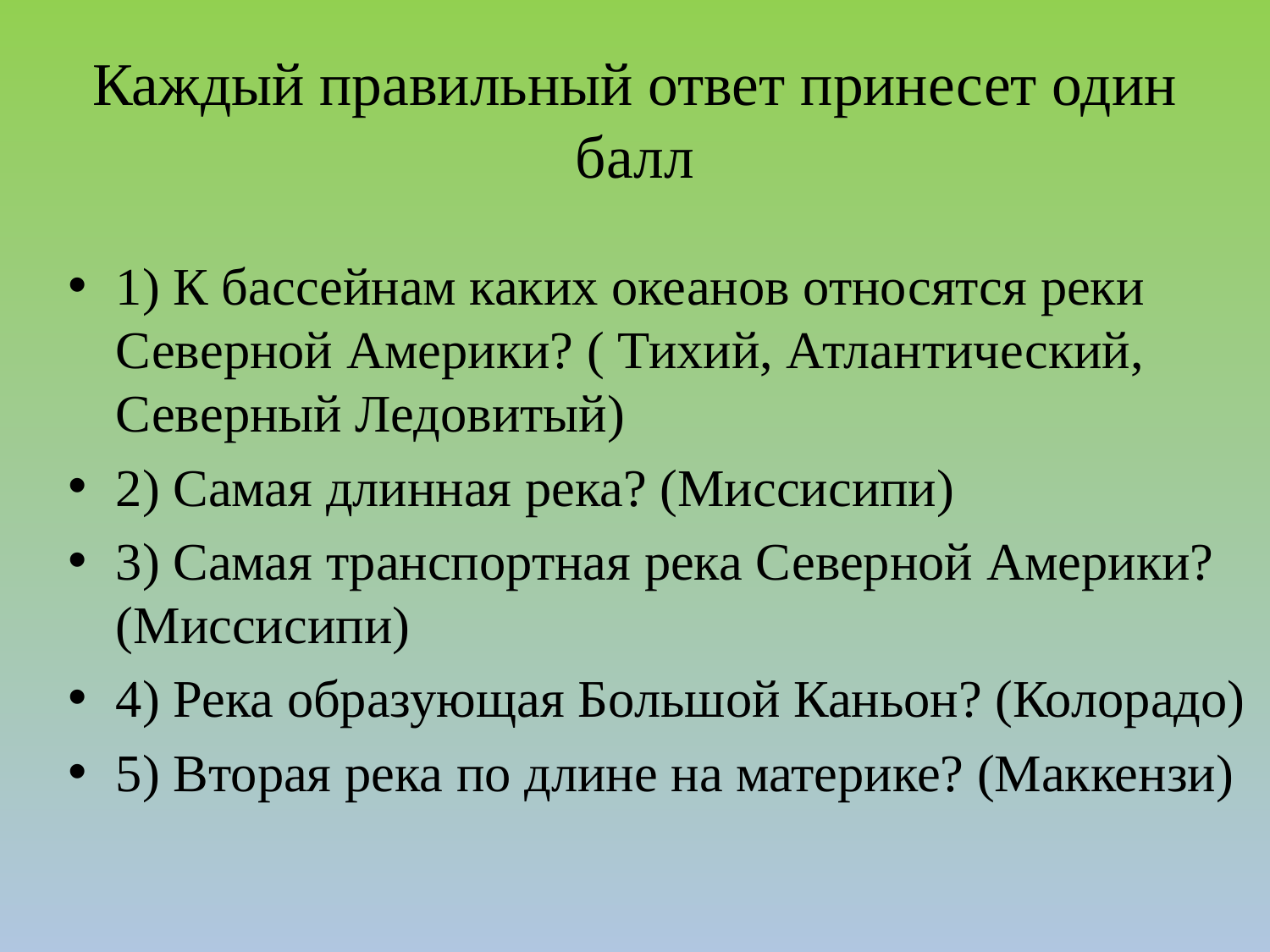

# Каждый правильный ответ принесет один балл
1) К бассейнам каких океанов относятся реки Северной Америки? ( Тихий, Атлантический, Северный Ледовитый)
2) Самая длинная река? (Миссисипи)
3) Самая транспортная река Северной Америки? (Миссисипи)
4) Река образующая Большой Каньон? (Колорадо)
5) Вторая река по длине на материке? (Маккензи)